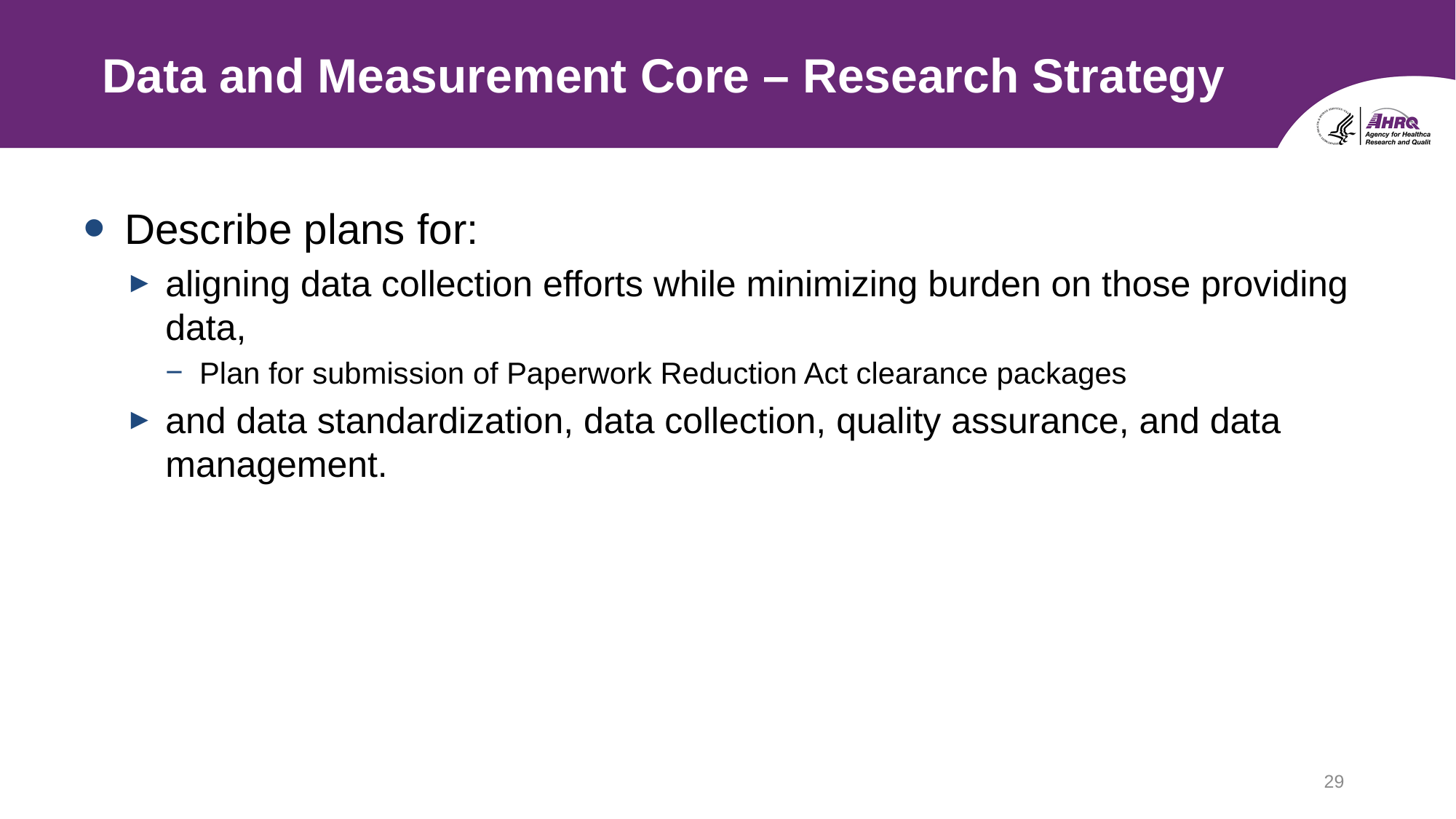

# Data and Measurement Core – Research Strategy
Describe plans for:
aligning data collection efforts while minimizing burden on those providing data,
Plan for submission of Paperwork Reduction Act clearance packages
and data standardization, data collection, quality assurance, and data management.
29